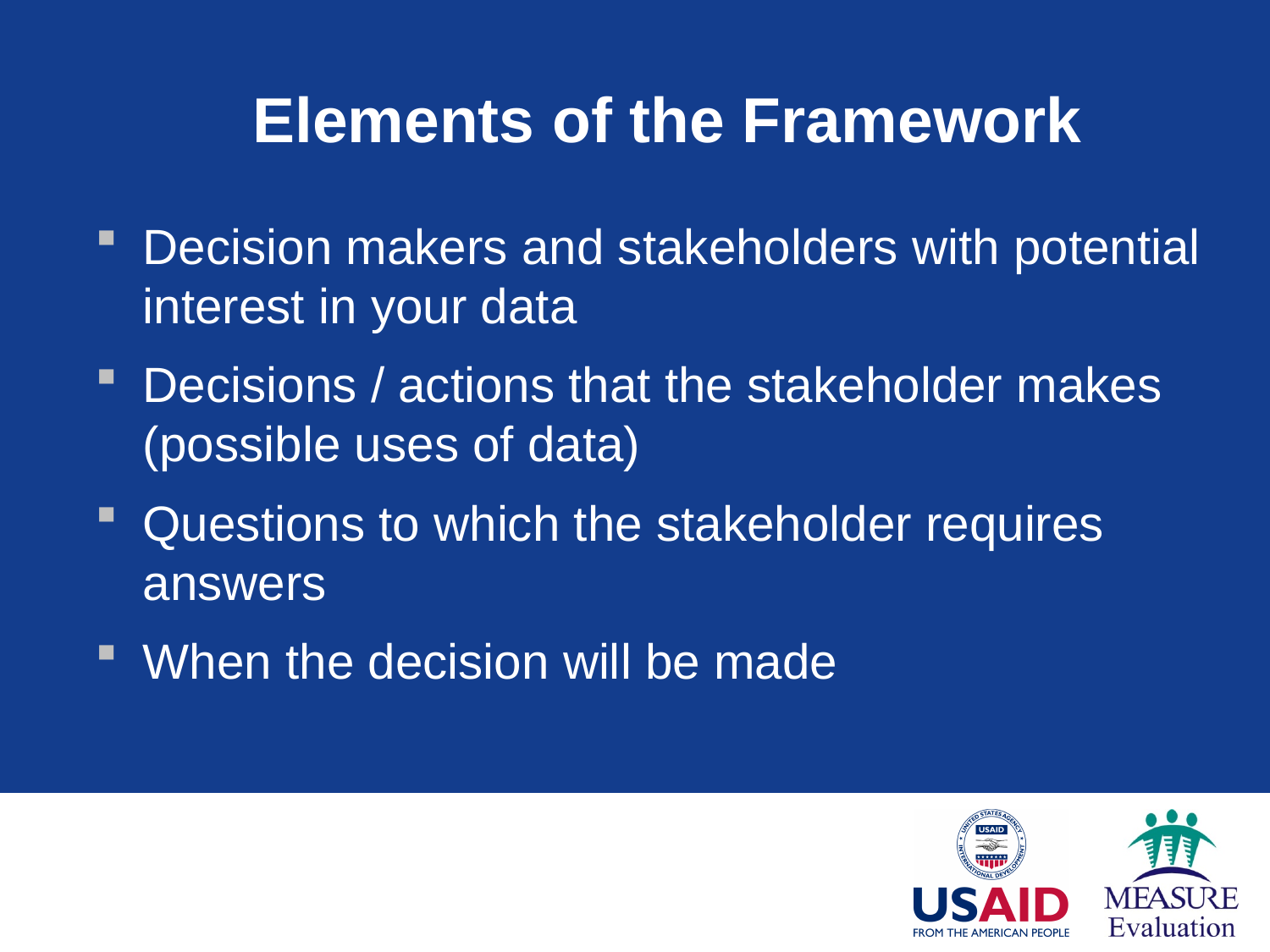

# Elements of the Framework
Decision makers and stakeholders with potential interest in your data
Decisions / actions that the stakeholder makes (possible uses of data)
Questions to which the stakeholder requires answers
When the decision will be made